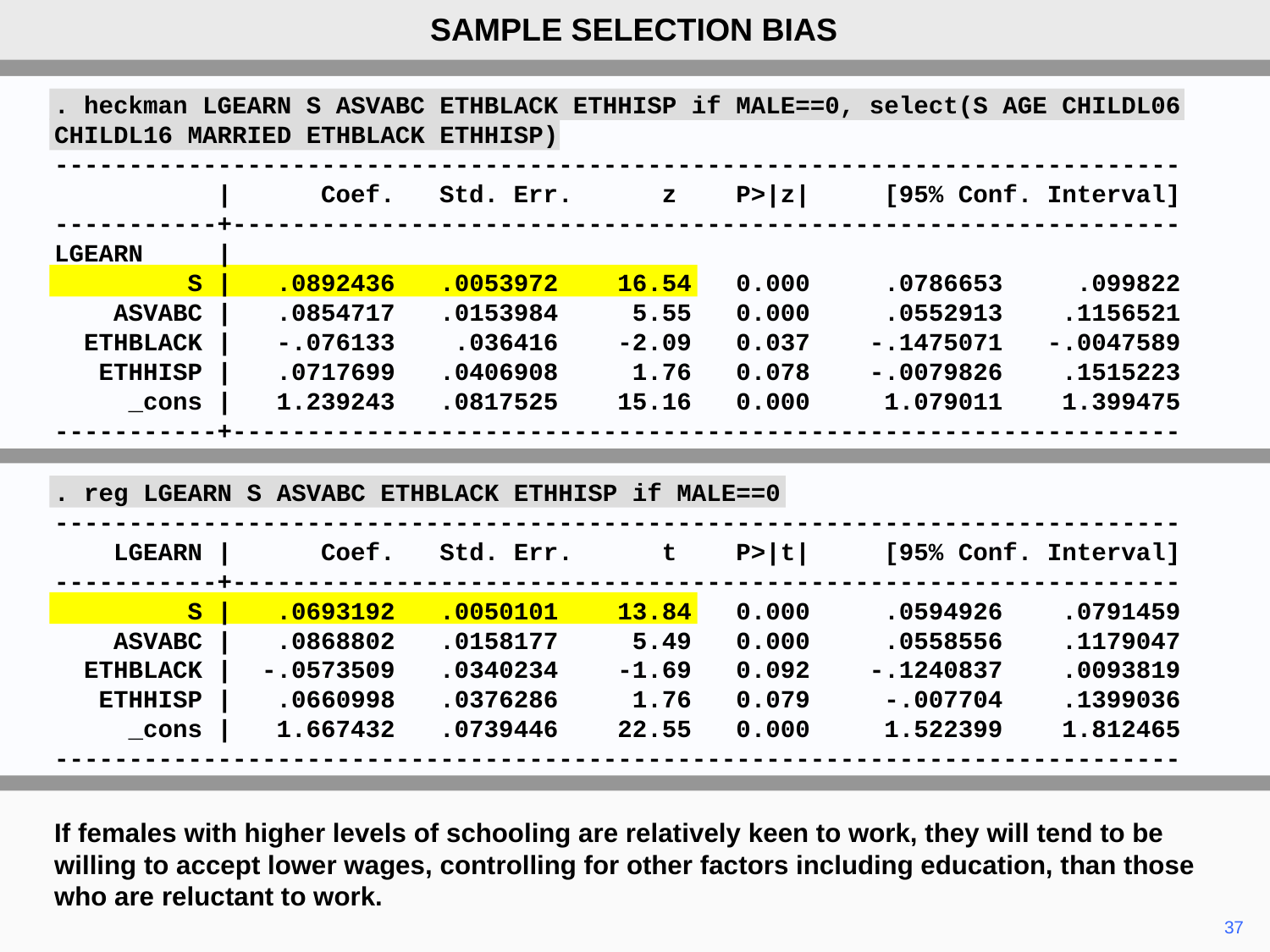

SAMPLE SELECTION BIAS

. heckman LGEARN S ASVABC ETHBLACK ETHHISP if MALE==0, select(S AGE CHILDL06 CHILDL16 MARRIED ETHBLACK ETHHISP)
----------------------------------------------------------------------------
           |      Coef.   Std. Err.      z    P>|z|     [95% Conf. Interval]
-----------+----------------------------------------------------------------
LGEARN     |
         S |   .0892436   .0053972    16.54   0.000     .0786653     .099822
    ASVABC |   .0854717   .0153984     5.55   0.000     .0552913    .1156521
  ETHBLACK |   -.076133    .036416    -2.09   0.037    -.1475071   -.0047589
   ETHHISP |   .0717699   .0406908     1.76   0.078    -.0079826    .1515223
     _cons |   1.239243   .0817525    15.16   0.000     1.079011    1.399475
-----------+----------------------------------------------------------------

. reg LGEARN S ASVABC ETHBLACK ETHHISP if MALE==0
----------------------------------------------------------------------------
    LGEARN |      Coef.   Std. Err.      t    P>|t|     [95% Conf. Interval]
-----------+----------------------------------------------------------------
         S |   .0693192   .0050101    13.84   0.000     .0594926    .0791459
    ASVABC |   .0868802   .0158177     5.49   0.000     .0558556    .1179047
  ETHBLACK |  -.0573509   .0340234    -1.69   0.092    -.1240837    .0093819
   ETHHISP |   .0660998   .0376286     1.76   0.079     -.007704    .1399036
     _cons |   1.667432   .0739446    22.55   0.000     1.522399    1.812465
----------------------------------------------------------------------------

If females with higher levels of schooling are relatively keen to work, they will tend to be willing to accept lower wages, controlling for other factors including education, than those who are reluctant to work.
	37